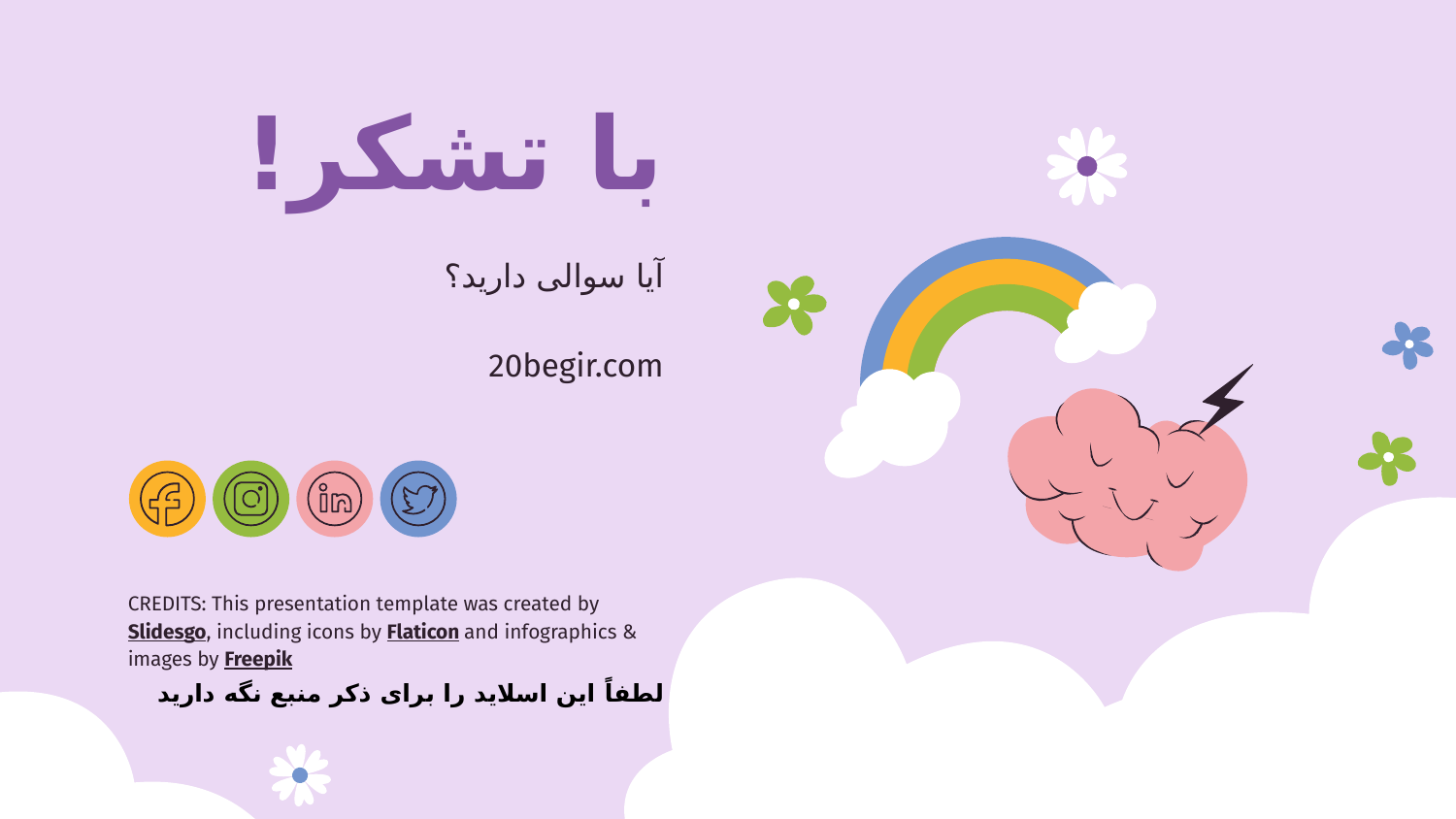

# با تشکر!

آیا سوالی دارید؟

20begir.com

لطفاً این اسلاید را برای ذکر منبع نگه دارید